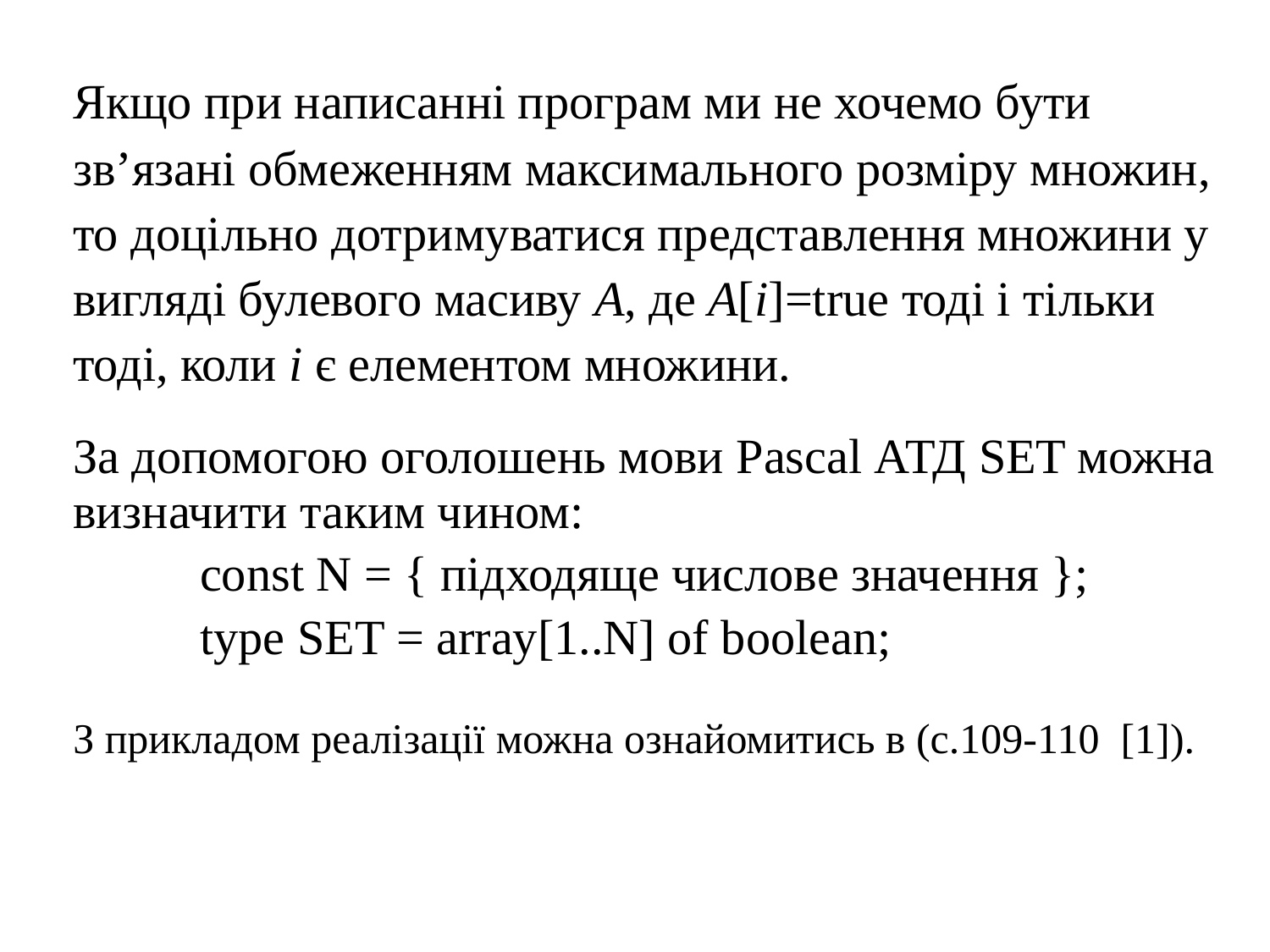

Якщо при написанні програм ми не хочемо бути зв’язані обмеженням максимального розміру множин, то доцільно дотримуватися представлення множини у вигляді булевого масиву А, де A[i]=true тоді і тільки тоді, коли i є елементом множини.

	За допомогою оголошень мови Pascal АТД SET можна визначити таким чином:
		const N = { підходяще числове значення };
		type SET = array[1..N] of boolean;

	З прикладом реалізації можна ознайомитись в (с.109-110  [1]).